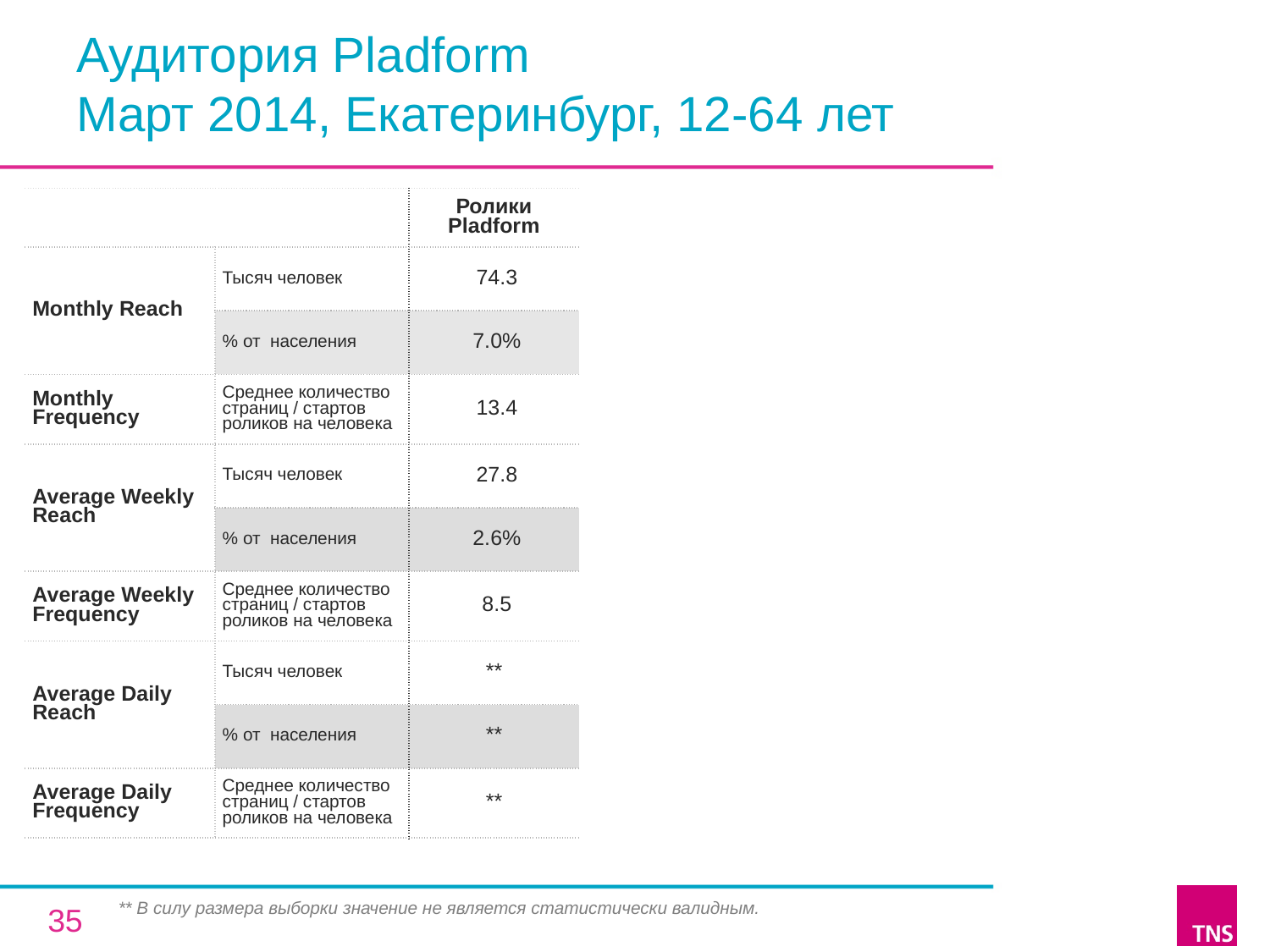

# Аудитория Pladform Март 2014, Екатеринбург, 12-64 лет
|  |  | Ролики Pladform |
| --- | --- | --- |
| Monthly Reach | Тысяч человек | 74.3 |
|  | % от населения | 7.0% |
| Monthly Frequency | Среднее количество страниц / стартов роликов на человека | 13.4 |
| Average Weekly Reach | Тысяч человек | 27.8 |
|  | % от населения | 2.6% |
| Average Weekly Frequency | Среднее количество страниц / стартов роликов на человека | 8.5 |
| Average Daily Reach | Тысяч человек | \*\* |
|  | % от населения | \*\* |
| Average Daily Frequency | Среднее количество страниц / стартов роликов на человека | \*\* |
** В силу размера выборки значение не является статистически валидным.
35